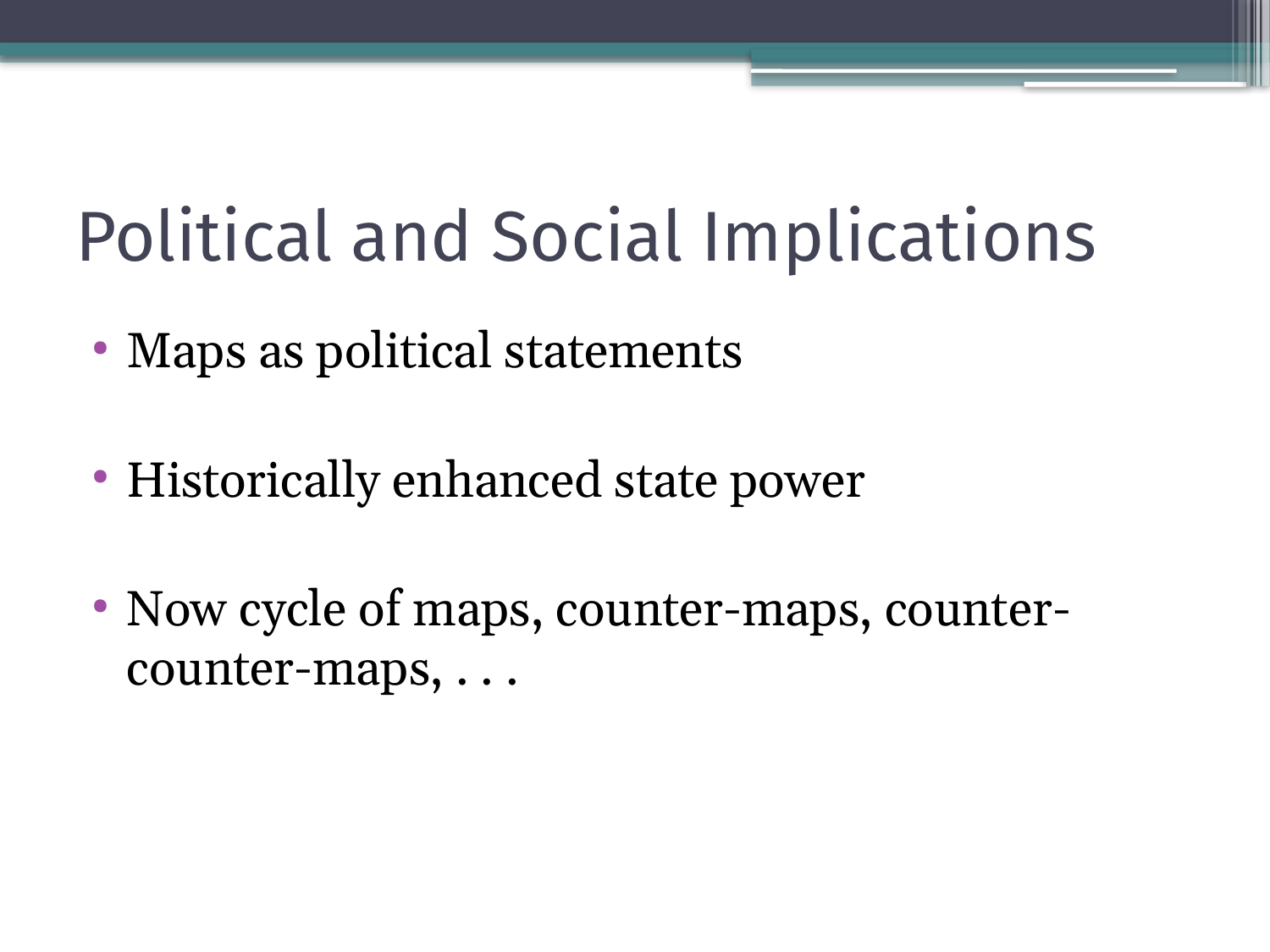

# Political and Social Implications
Maps as political statements

Historically enhanced state power

Now cycle of maps, counter-maps, counter-counter-maps, . . .